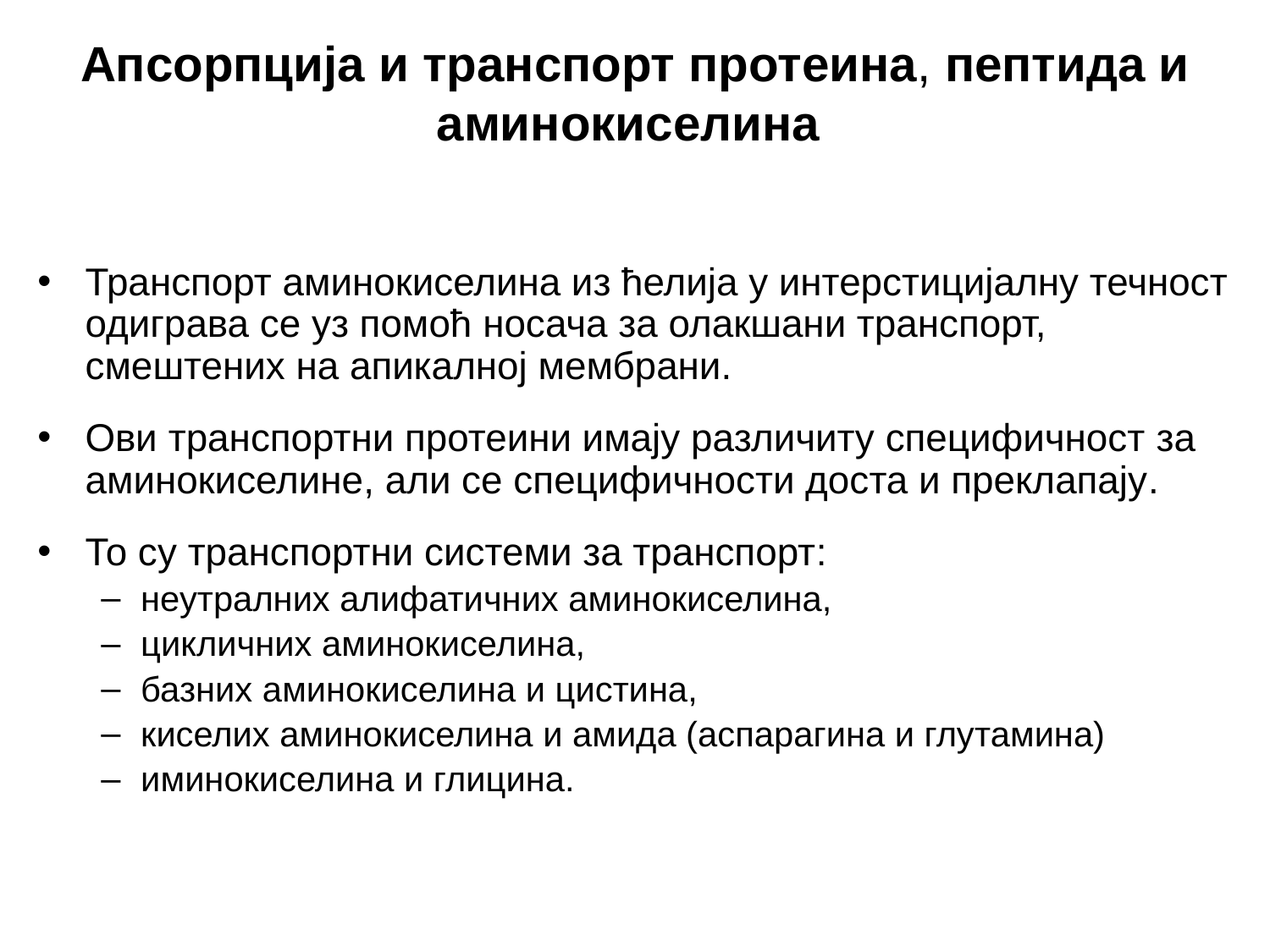

Апсорпција и транспорт протеина, пептида и аминокиселина
Транспорт аминокиселина из ћелија у интерстицијалну течност одиграва се уз помоћ носача за олакшани транспорт, смештених на апикалној мембрани.

Ови транспортни протеини имају различиту специфичност за аминокиселине, али се специфичности доста и преклапају.

То су транспортни системи за транспорт:
неутралних алифатичних аминокиселина,
цикличних аминокиселина,
базних аминокиселина и цистина,
киселих аминокиселина и амида (аспарагина и глутамина)
иминокиселина и глицина.